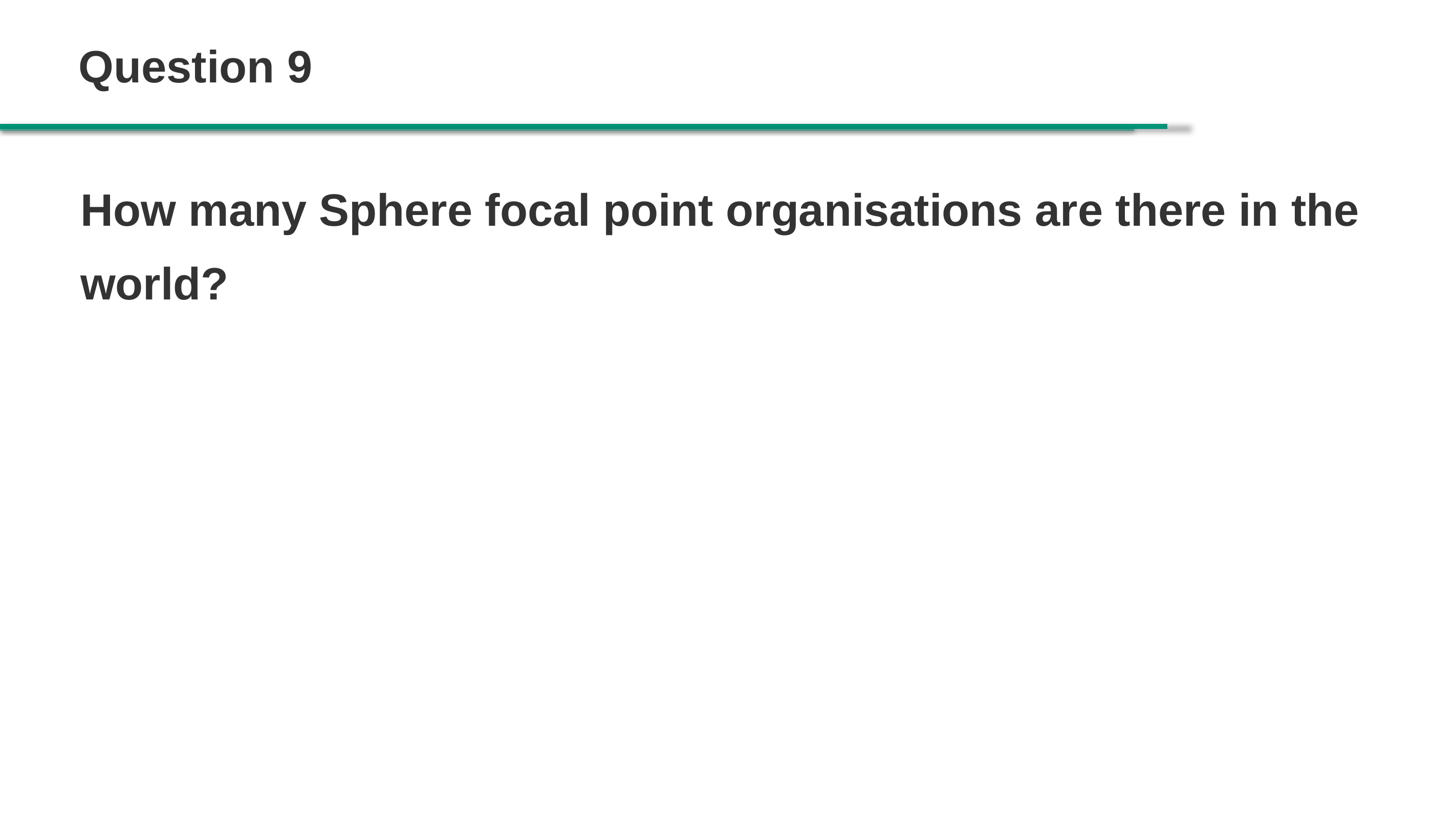

# Question 9

How many Sphere focal point organisations are there in the world?